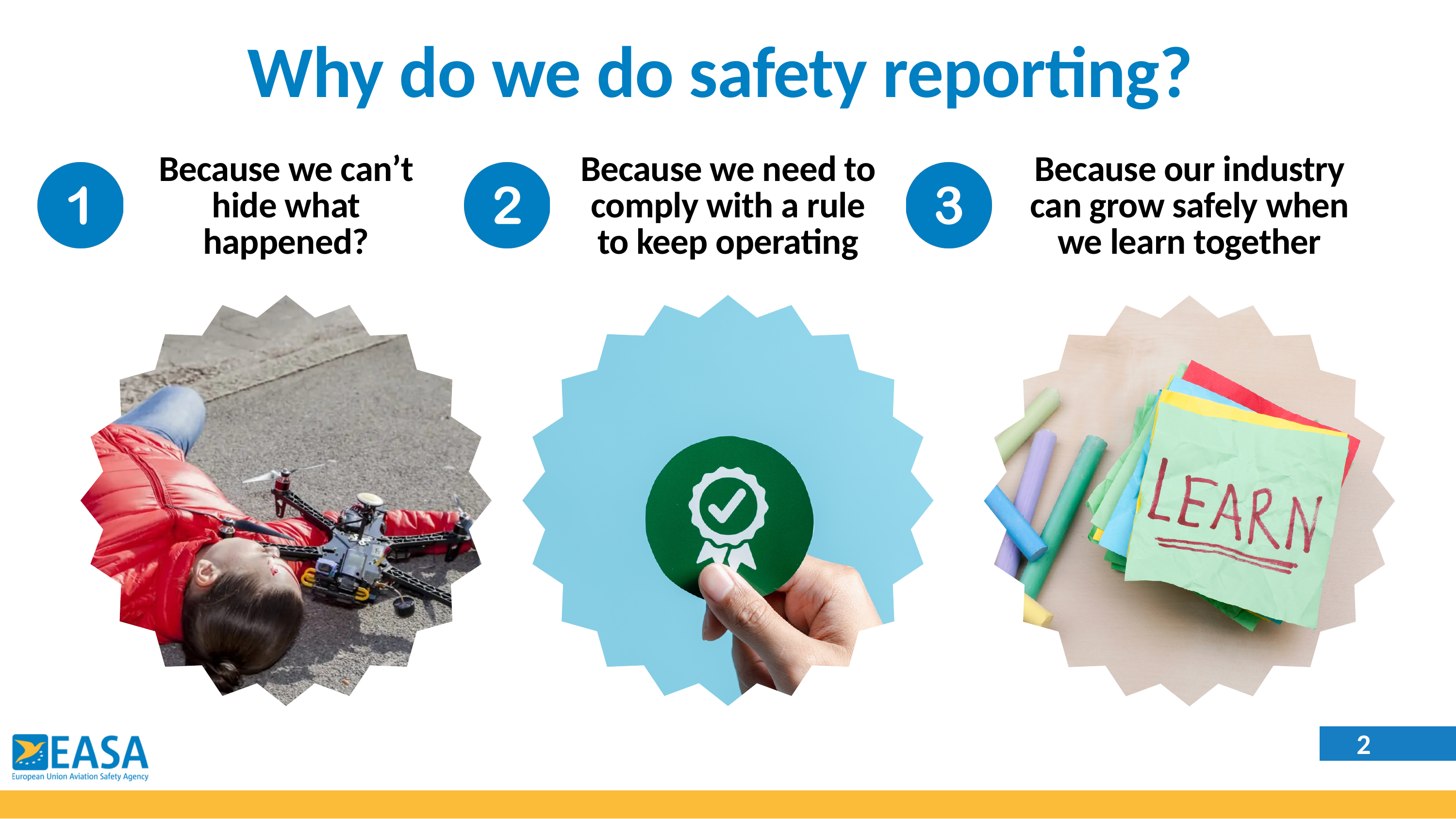

Why do we do safety reporting?
Because we can’t hide what happened?
Because we need to comply with a rule to keep operating
Because our industry can grow safely when we learn together

2